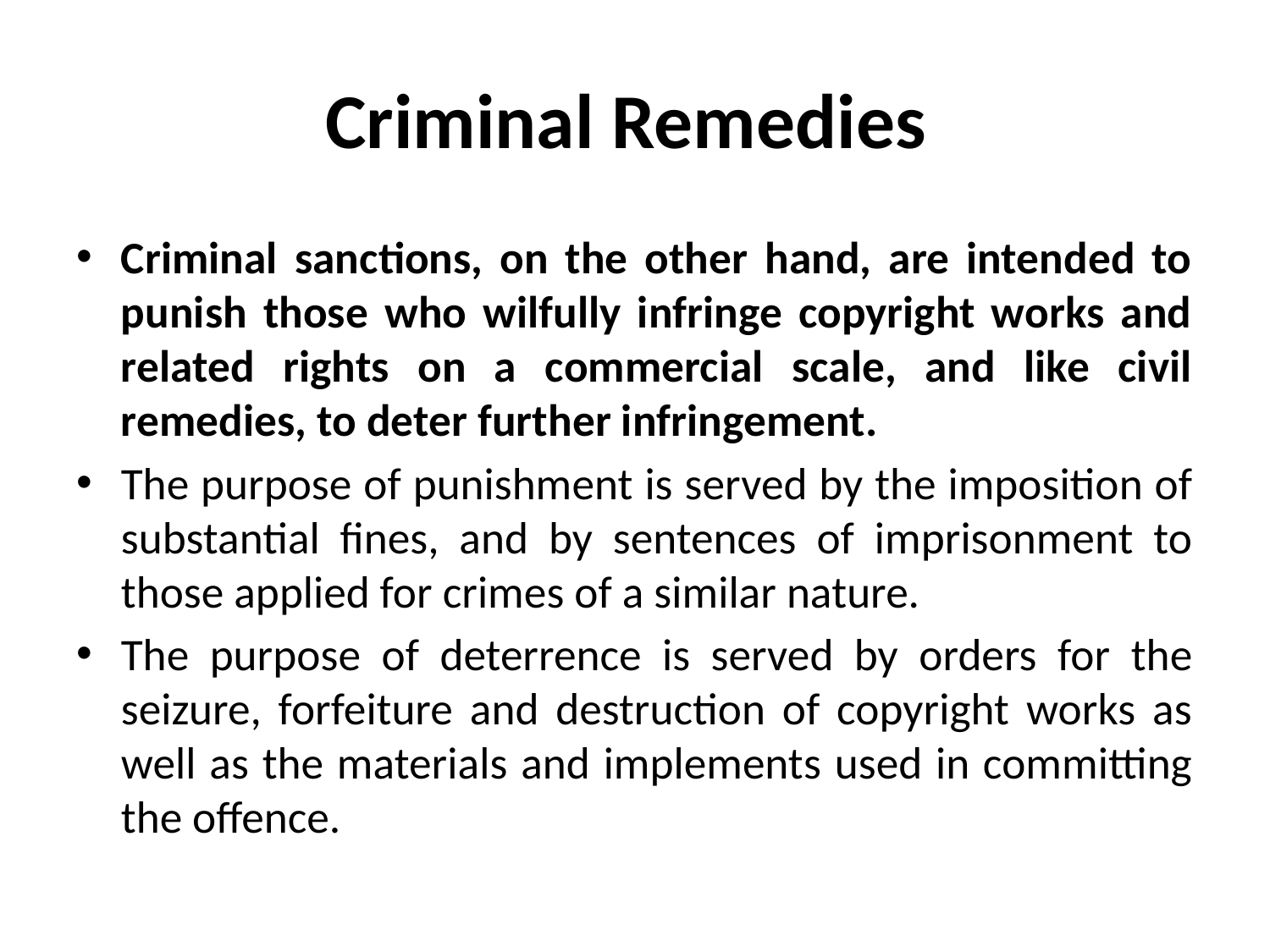

# Criminal Remedies
Criminal sanctions, on the other hand, are intended to punish those who wilfully infringe copyright works and related rights on a commercial scale, and like civil remedies, to deter further infringement.
The purpose of punishment is served by the imposition of substantial fines, and by sentences of imprisonment to those applied for crimes of a similar nature.
The purpose of deterrence is served by orders for the seizure, forfeiture and destruction of copyright works as well as the materials and implements used in committing the offence.